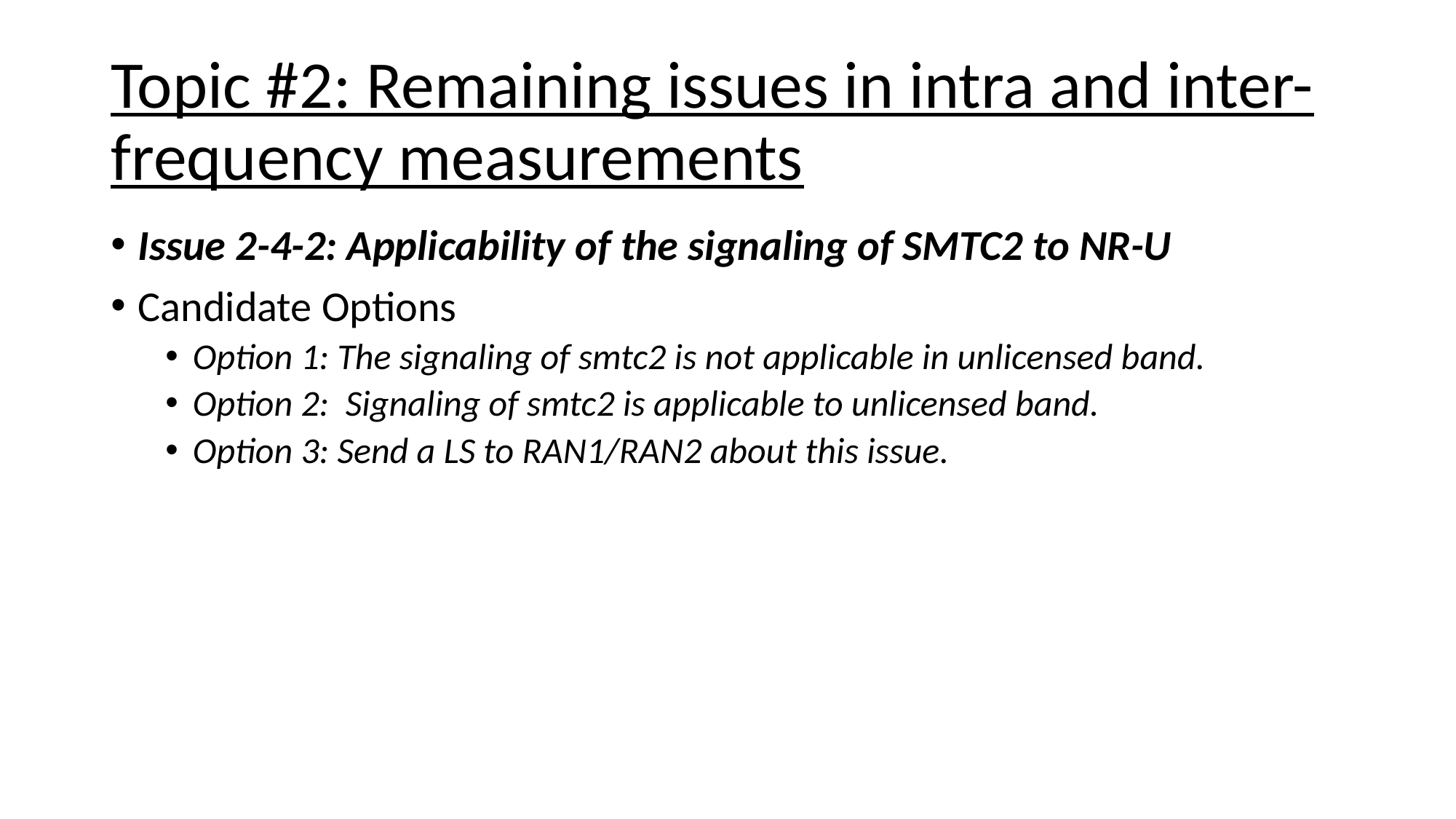

# Topic #2: Remaining issues in intra and inter-frequency measurements
Issue 2-4-2: Applicability of the signaling of SMTC2 to NR-U
Candidate Options
Option 1: The signaling of smtc2 is not applicable in unlicensed band.
Option 2:  Signaling of smtc2 is applicable to unlicensed band.
Option 3: Send a LS to RAN1/RAN2 about this issue.